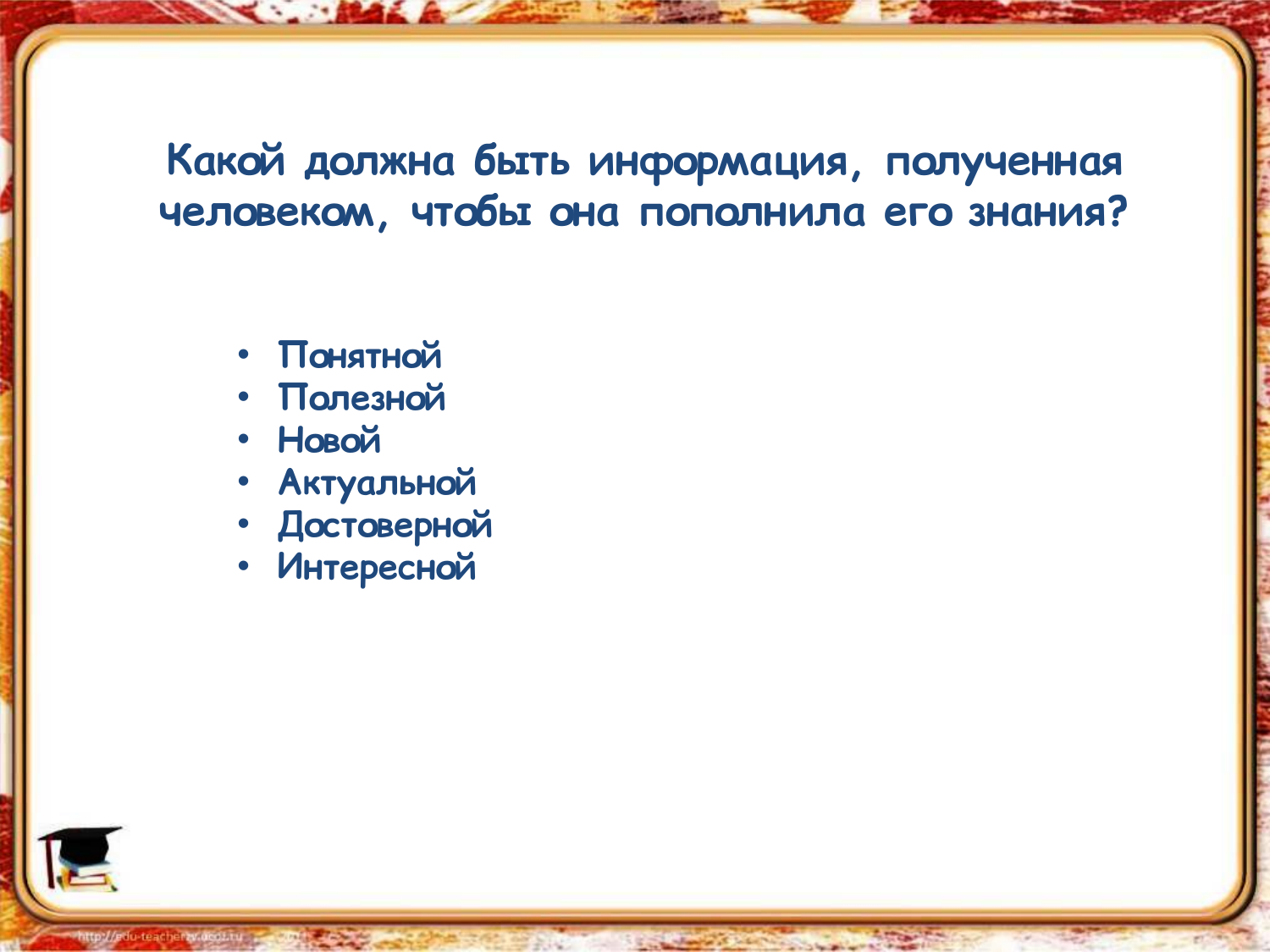

Какой должна быть информация, полученная человеком, чтобы она пополнила его знания?
Понятной
Полезной
Новой
Актуальной
Достоверной
Интересной